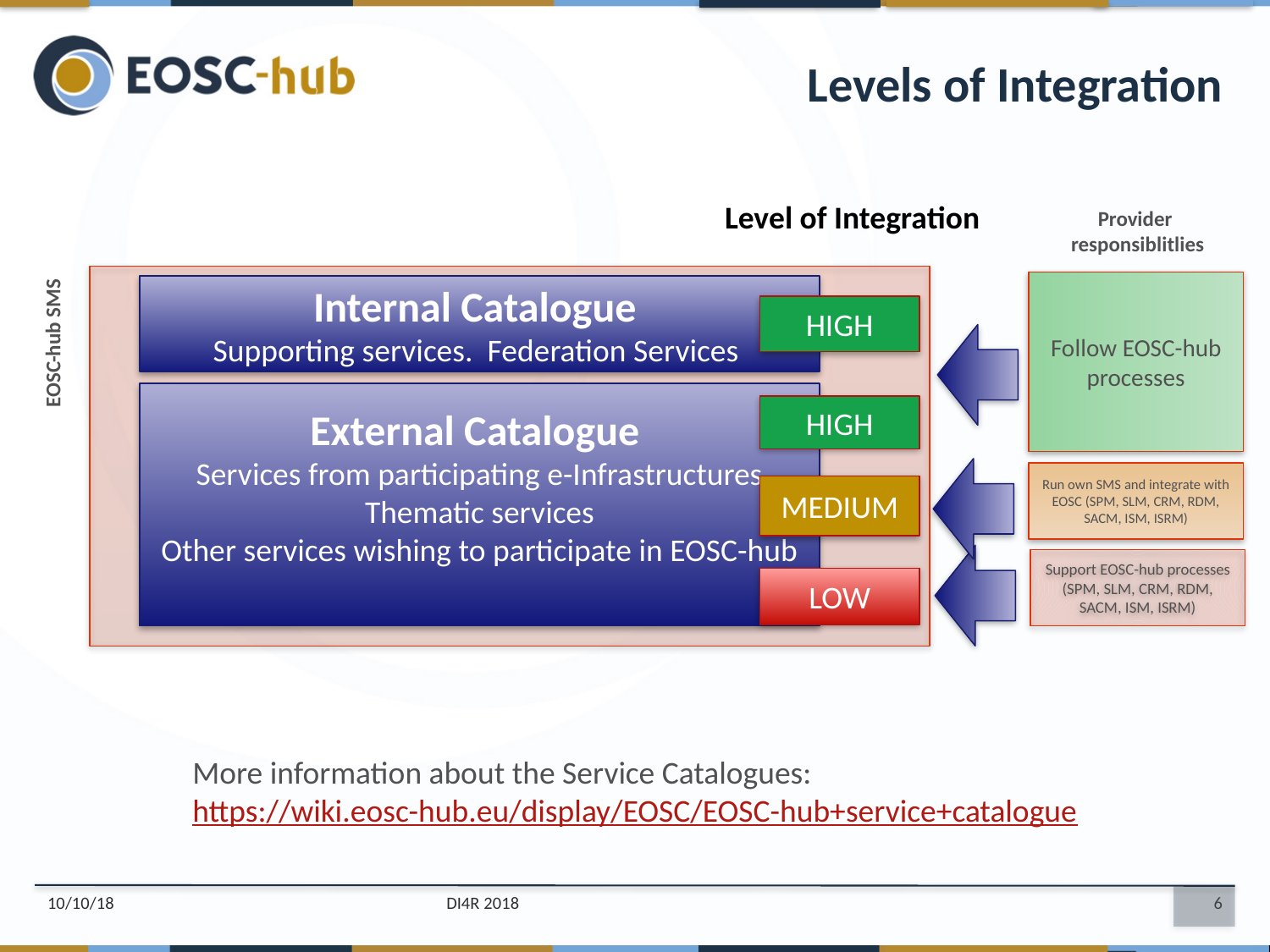

Levels of Integration
Level of Integration
Provider
responsiblitlies

Follow EOSC-hub processes
Internal Catalogue
Supporting services.  Federation Services
HIGH
EOSC-hub SMS

External Catalogue
Services from participating e-Infrastructures
Thematic services
Other services wishing to participate in EOSC-hub

HIGH
Run own SMS and integrate with EOSC (SPM, SLM, CRM, RDM, SACM, ISM, ISRM)

MEDIUM
Support EOSC-hub processes (SPM, SLM, CRM, RDM, SACM, ISM, ISRM)

LOW
More information about the Service Catalogues:
https://wiki.eosc-hub.eu/display/EOSC/EOSC-hub+service+catalogue

10/10/18
DI4R 2018
6